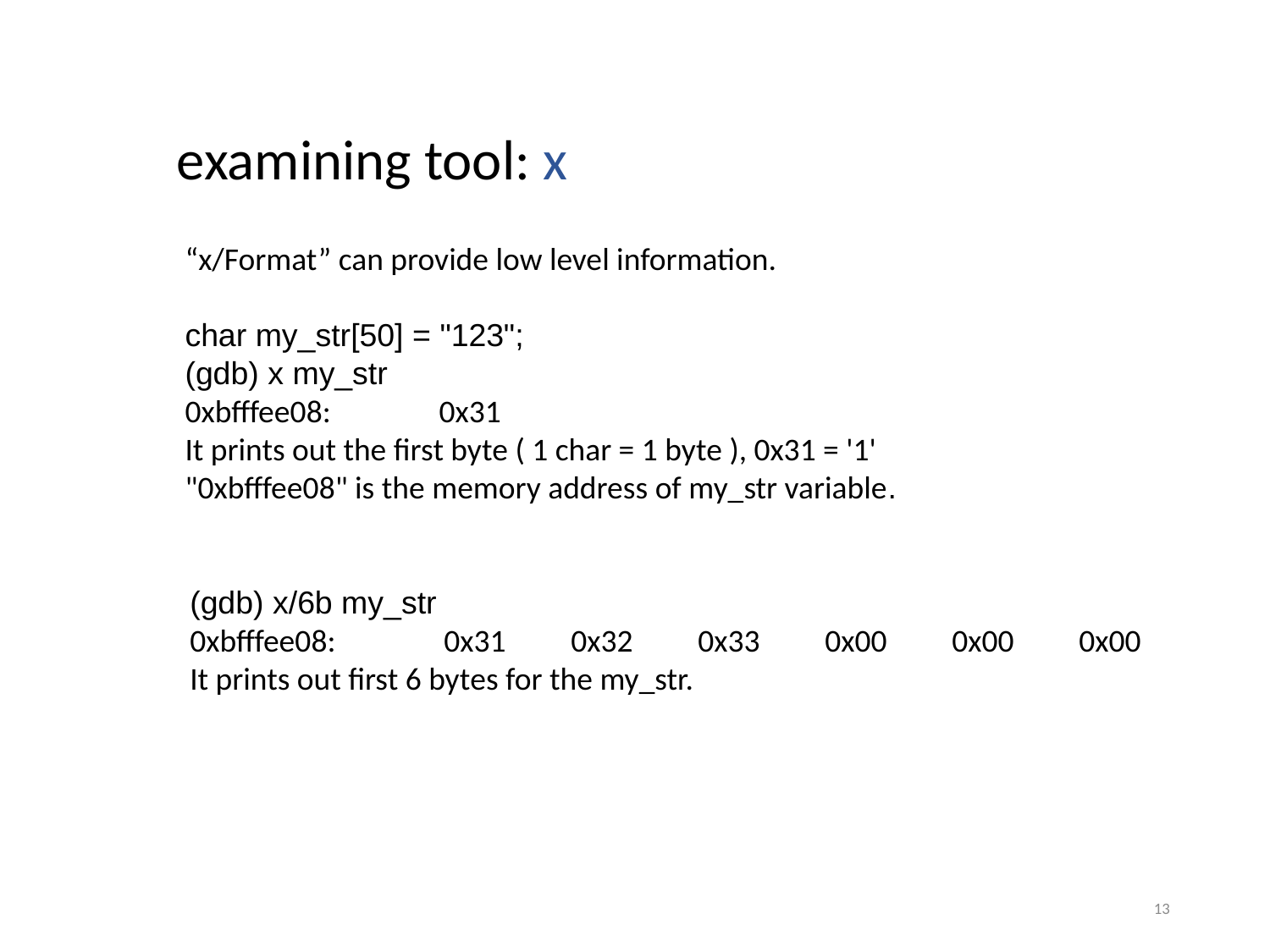

examining tool: x
“x/Format” can provide low level information.
char my_str[50] = "123";
(gdb) x my_str
0xbfffee08:	0x31
It prints out the first byte ( 1 char = 1 byte ), 0x31 = '1'
"0xbfffee08" is the memory address of my_str variable.
(gdb) x/6b my_str
0xbfffee08:	0x31	0x32	0x33	0x00	0x00	0x00
It prints out first 6 bytes for the my_str.
13